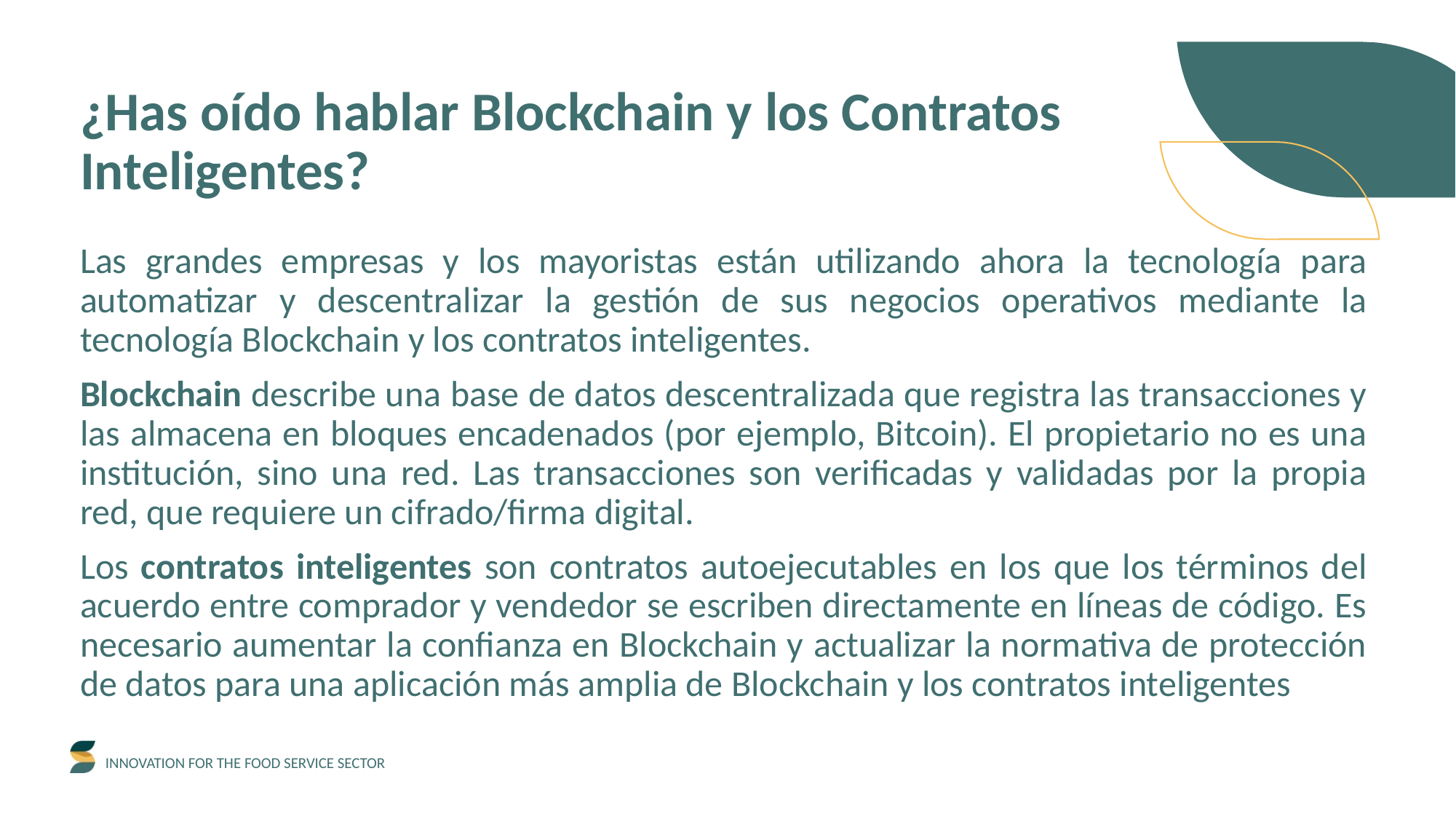

¿Has oído hablar Blockchain y los Contratos Inteligentes?
Las grandes empresas y los mayoristas están utilizando ahora la tecnología para automatizar y descentralizar la gestión de sus negocios operativos mediante la tecnología Blockchain y los contratos inteligentes.
Blockchain describe una base de datos descentralizada que registra las transacciones y las almacena en bloques encadenados (por ejemplo, Bitcoin). El propietario no es una institución, sino una red. Las transacciones son verificadas y validadas por la propia red, que requiere un cifrado/firma digital.
Los contratos inteligentes son contratos autoejecutables en los que los términos del acuerdo entre comprador y vendedor se escriben directamente en líneas de código. Es necesario aumentar la confianza en Blockchain y actualizar la normativa de protección de datos para una aplicación más amplia de Blockchain y los contratos inteligentes